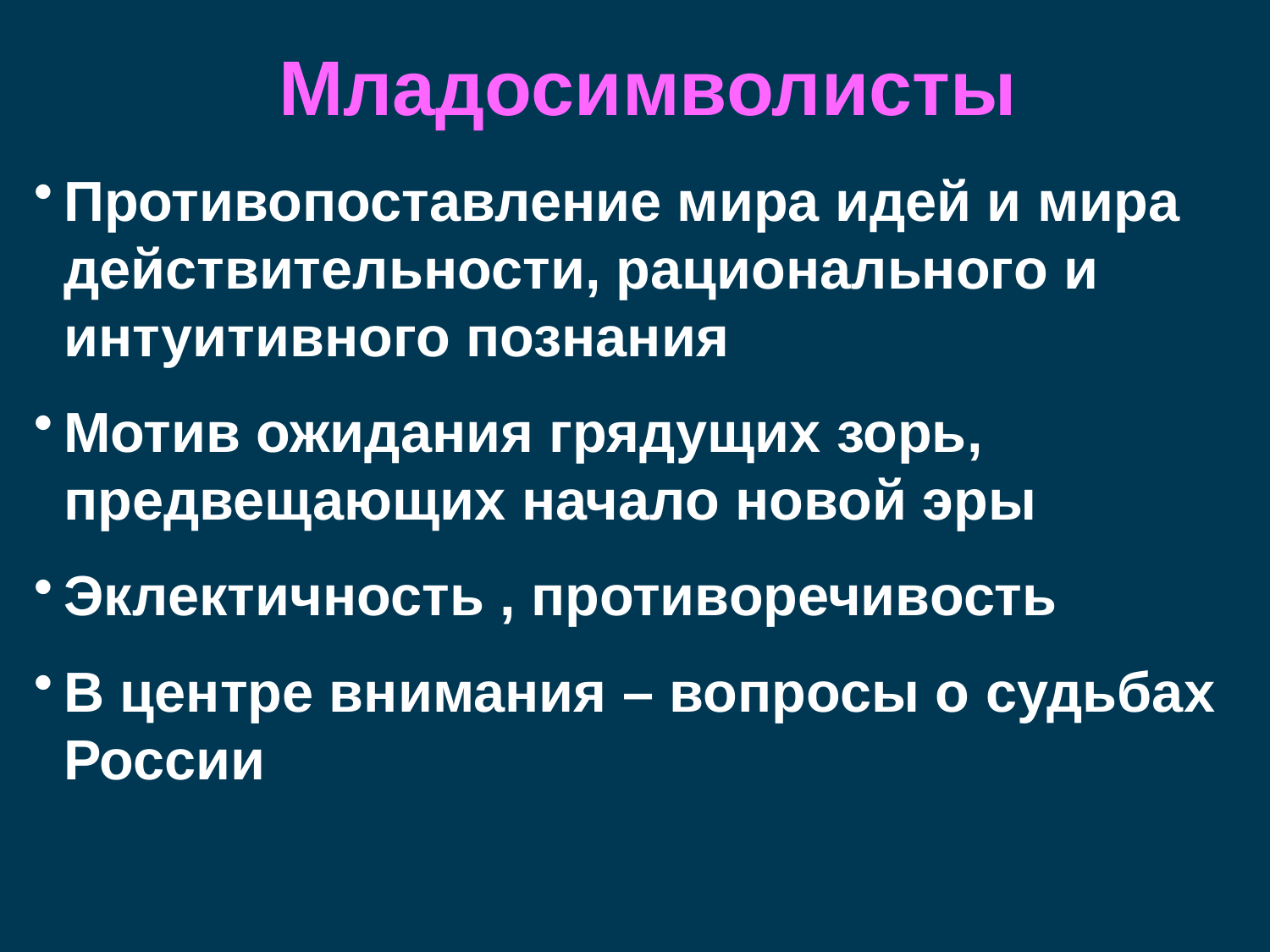

Младосимволисты
Противопоставление мира идей и мира действительности, рационального и интуитивного познания
Мотив ожидания грядущих зорь, предвещающих начало новой эры
Эклектичность , противоречивость
В центре внимания – вопросы о судьбах России